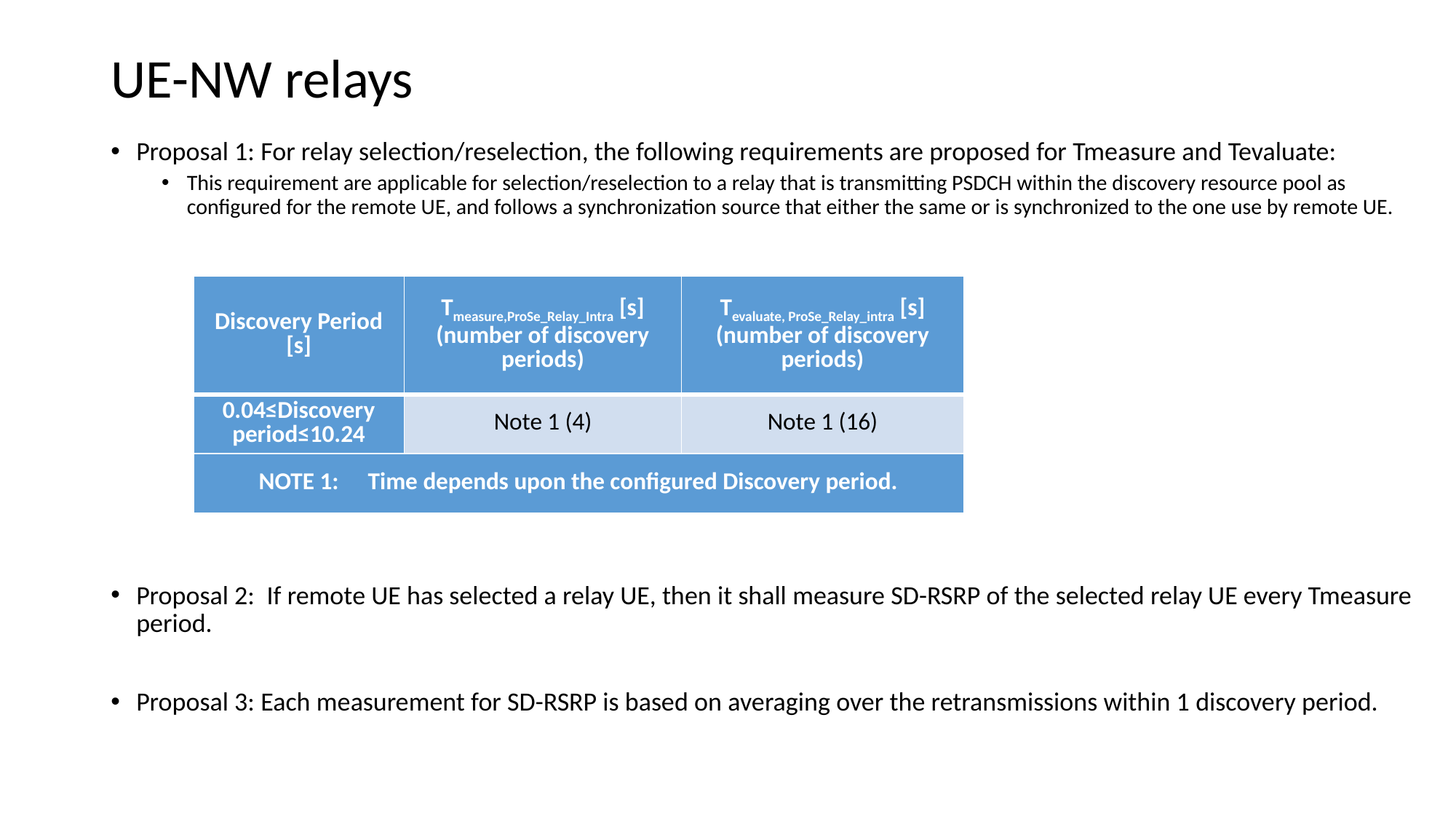

# UE-NW relays
Proposal 1: For relay selection/reselection, the following requirements are proposed for Tmeasure and Tevaluate:
This requirement are applicable for selection/reselection to a relay that is transmitting PSDCH within the discovery resource pool as configured for the remote UE, and follows a synchronization source that either the same or is synchronized to the one use by remote UE.

Proposal 2:  If remote UE has selected a relay UE, then it shall measure SD-RSRP of the selected relay UE every Tmeasure period.

Proposal 3: Each measurement for SD-RSRP is based on averaging over the retransmissions within 1 discovery period.

| Discovery Period [s] | Tmeasure,ProSe\_Relay\_Intra [s] (number of discovery periods) | Tevaluate, ProSe\_Relay\_intra [s] (number of discovery periods) |
| --- | --- | --- |
| 0.04≤Discovery period≤10.24 | Note 1 (4) | Note 1 (16) |
| NOTE 1: Time depends upon the configured Discovery period. |  |  |